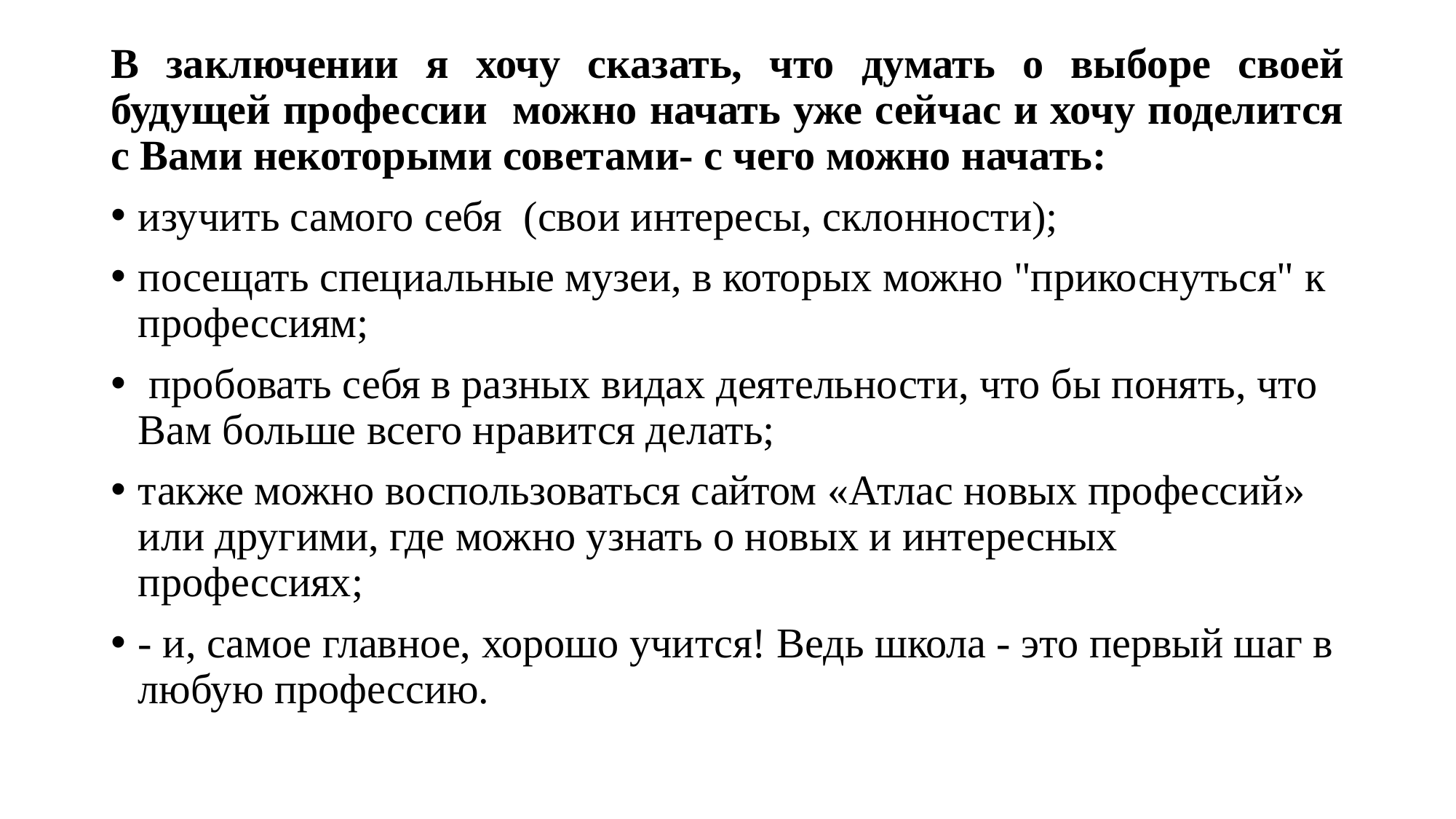

В заключении я хочу сказать, что думать о выборе своей будущей профессии  можно начать уже сейчас и хочу поделится с Вами некоторыми советами- с чего можно начать:
изучить самого себя  (свои интересы, склонности);
посещать специальные музеи, в которых можно "прикоснуться" к профессиям;
 пробовать себя в разных видах деятельности, что бы понять, что Вам больше всего нравится делать;
также можно воспользоваться сайтом «Атлас новых профессий» или другими, где можно узнать о новых и интересных профессиях;
- и, самое главное, хорошо учится! Ведь школа - это первый шаг в любую профессию.